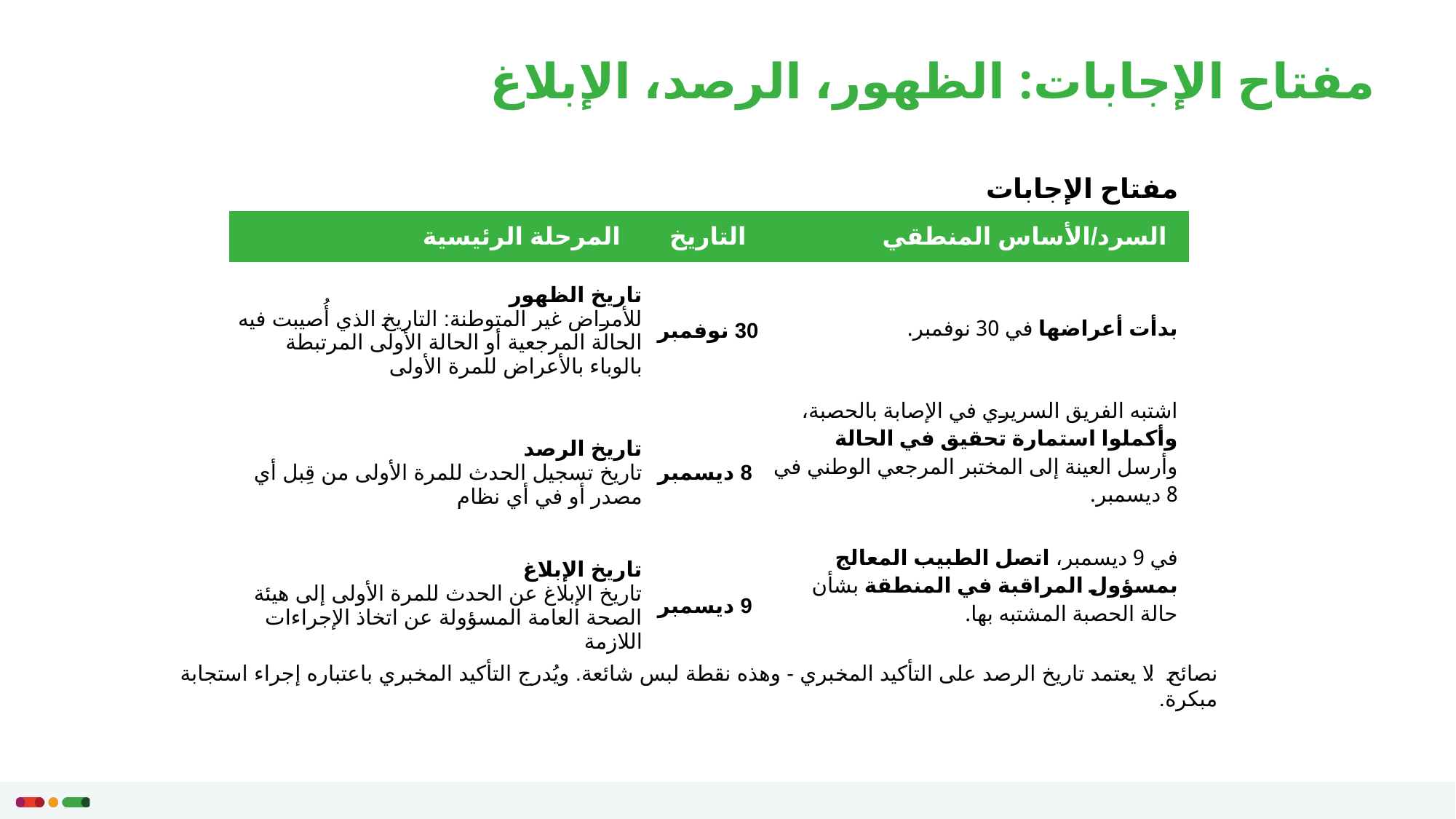

# مفتاح الإجابات: الظهور، الرصد، الإبلاغ
مفتاح الإجابات
| المرحلة الرئيسية | التاريخ | السرد/الأساس المنطقي |
| --- | --- | --- |
| تاريخ الظهور للأمراض غير المتوطنة: التاريخ الذي أُصيبت فيه الحالة المرجعية أو الحالة الأولى المرتبطة بالوباء بالأعراض للمرة الأولى | 30‏‎ نوفمبر | بدأت أعراضها في 30 نوفمبر. |
| تاريخ الرصد تاريخ تسجيل الحدث للمرة الأولى من قِبل أي مصدر أو في أي نظام | 8 ديسمبر | اشتبه الفريق السريري في الإصابة بالحصبة، وأكملوا استمارة تحقيق في الحالة وأرسل العينة إلى المختبر المرجعي الوطني في 8 ديسمبر. |
| تاريخ الإبلاغ تاريخ الإبلاغ عن الحدث للمرة الأولى إلى هيئة الصحة العامة المسؤولة عن اتخاذ الإجراءات اللازمة | 9 ديسمبر | في 9 ديسمبر، اتصل الطبيب المعالج بمسؤول المراقبة في المنطقة بشأن حالة الحصبة المشتبه بها. |
نصائح: لا يعتمد تاريخ الرصد على التأكيد المخبري - وهذه نقطة لبس شائعة. ويُدرج التأكيد المخبري باعتباره إجراء استجابة مبكرة.